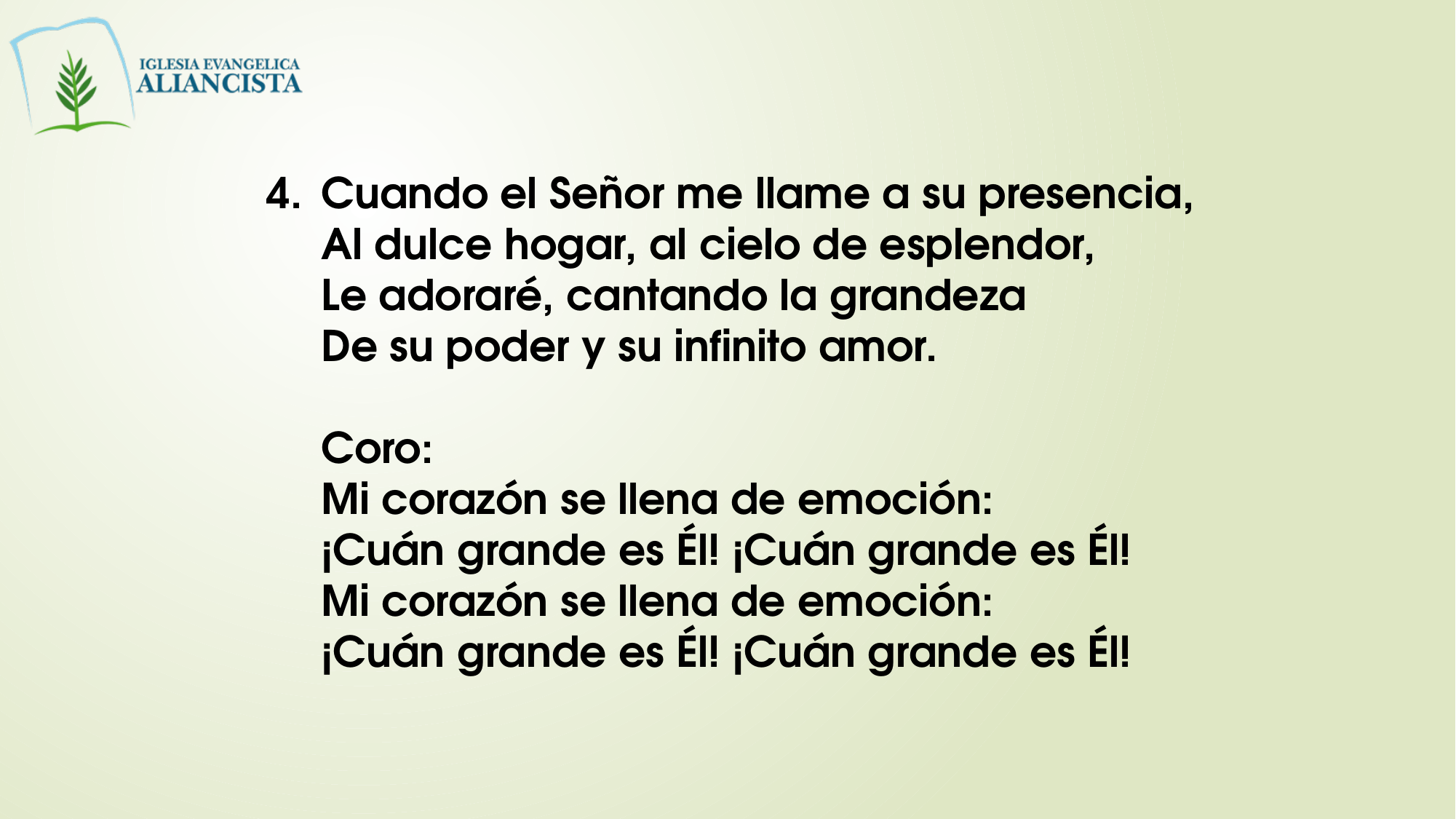

4. 	Cuando el Señor me llame a su presencia,
		Al dulce hogar, al cielo de esplendor,
		Le adoraré, cantando la grandeza
		De su poder y su infinito amor.

		Coro:
		Mi corazón se llena de emoción:
		¡Cuán grande es Él! ¡Cuán grande es Él!
		Mi corazón se llena de emoción:
		¡Cuán grande es Él! ¡Cuán grande es Él!